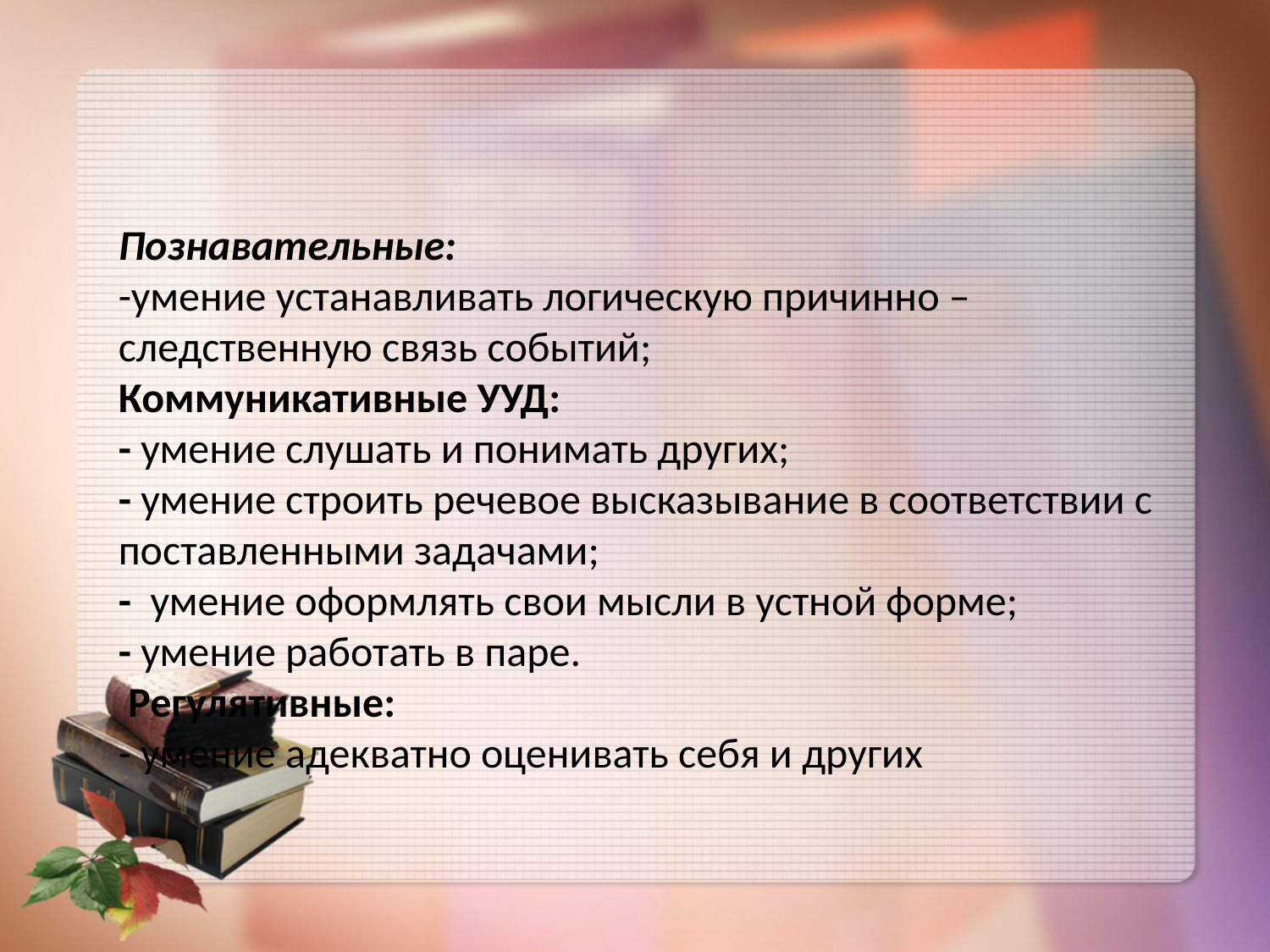

#

Познавательные:
-умение устанавливать логическую причинно – следственную связь событий;
Коммуникативные УУД:
- умение слушать и понимать других;
- умение строить речевое высказывание в соответствии с поставленными задачами;
-  умение оформлять свои мысли в устной форме;
- умение работать в паре.
 Регулятивные:
- умение адекватно оценивать себя и других